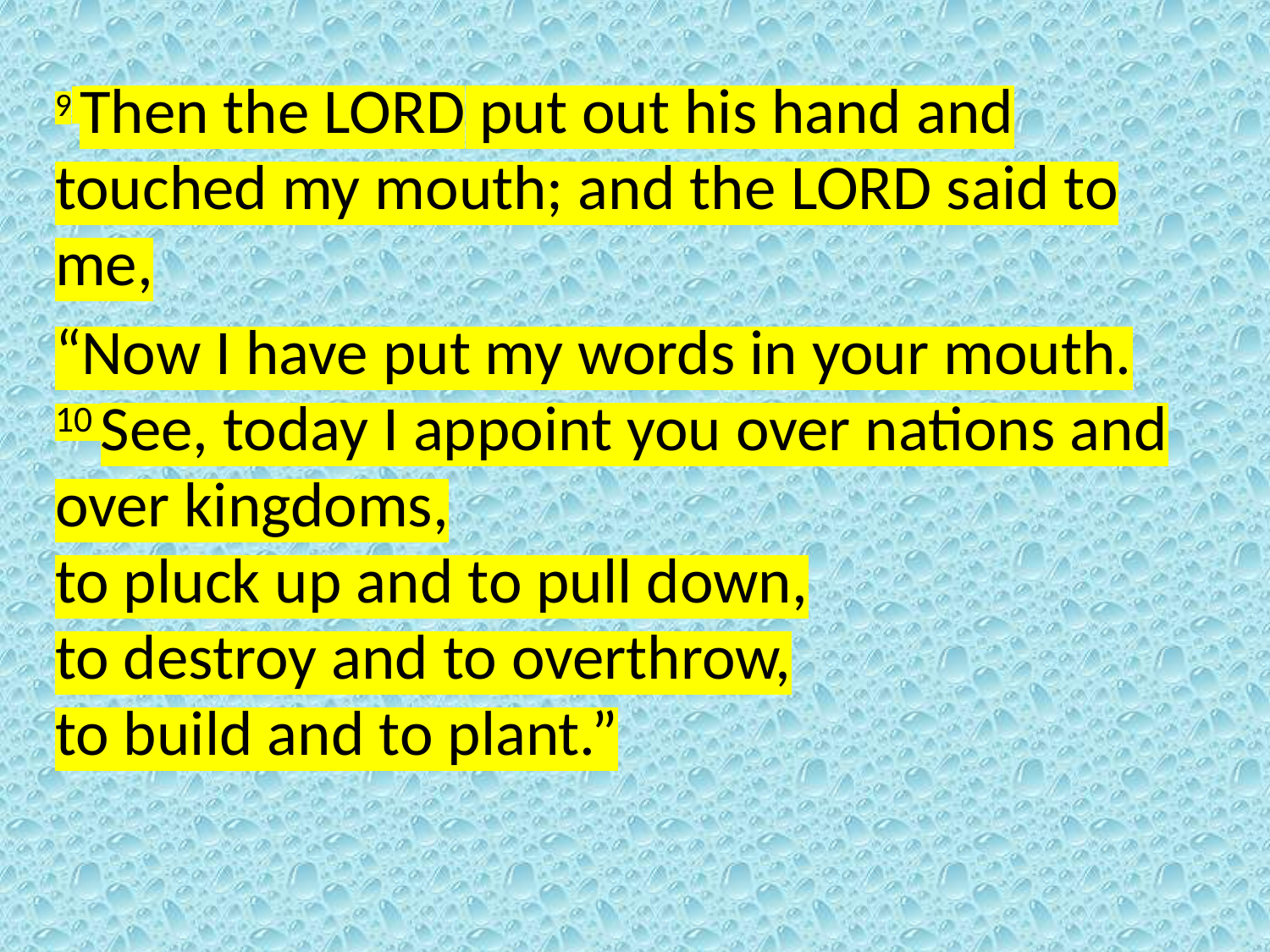

9 Then the Lord put out his hand and touched my mouth; and the Lord said to me,
“Now I have put my words in your mouth.
10 See, today I appoint you over nations and over kingdoms,
to pluck up and to pull down,
to destroy and to overthrow,
to build and to plant.”